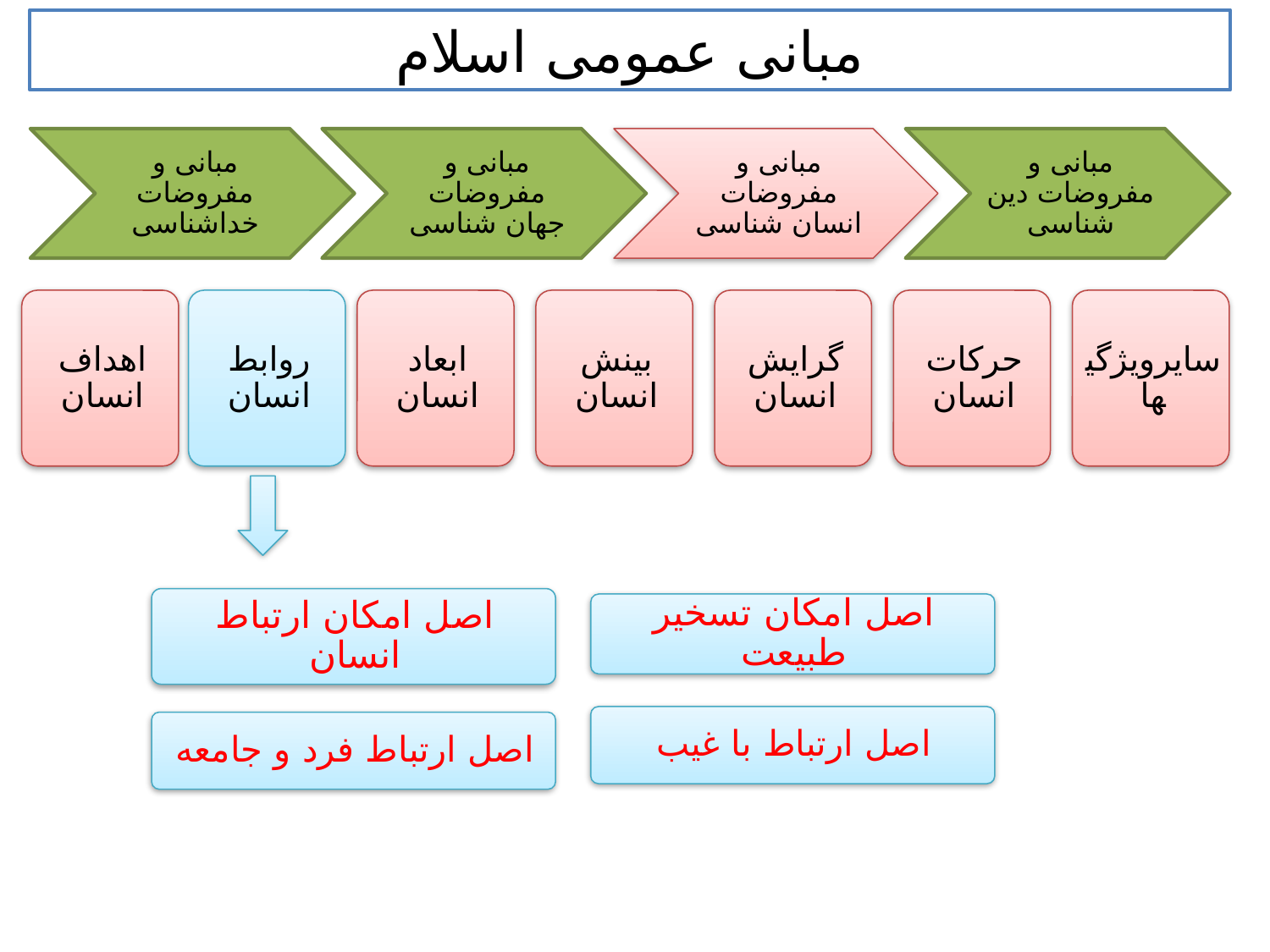

مبانی عمومی اسلام
مبانی و مفروضات خداشناسی
مبانی و مفروضات جهان شناسی
مبانی و مفروضات انسان شناسی
مبانی و مفروضات دین شناسی
اهداف انسان
روابط انسان
ابعاد انسان
بینش انسان
گرایش انسان
حرکات انسان
سایرویژگیها

اصل امکان ارتباط انسان
اصل ارتباط با غیب
اصل ارتباط فرد و جامعه
اصل امکان تسخیر طبیعت